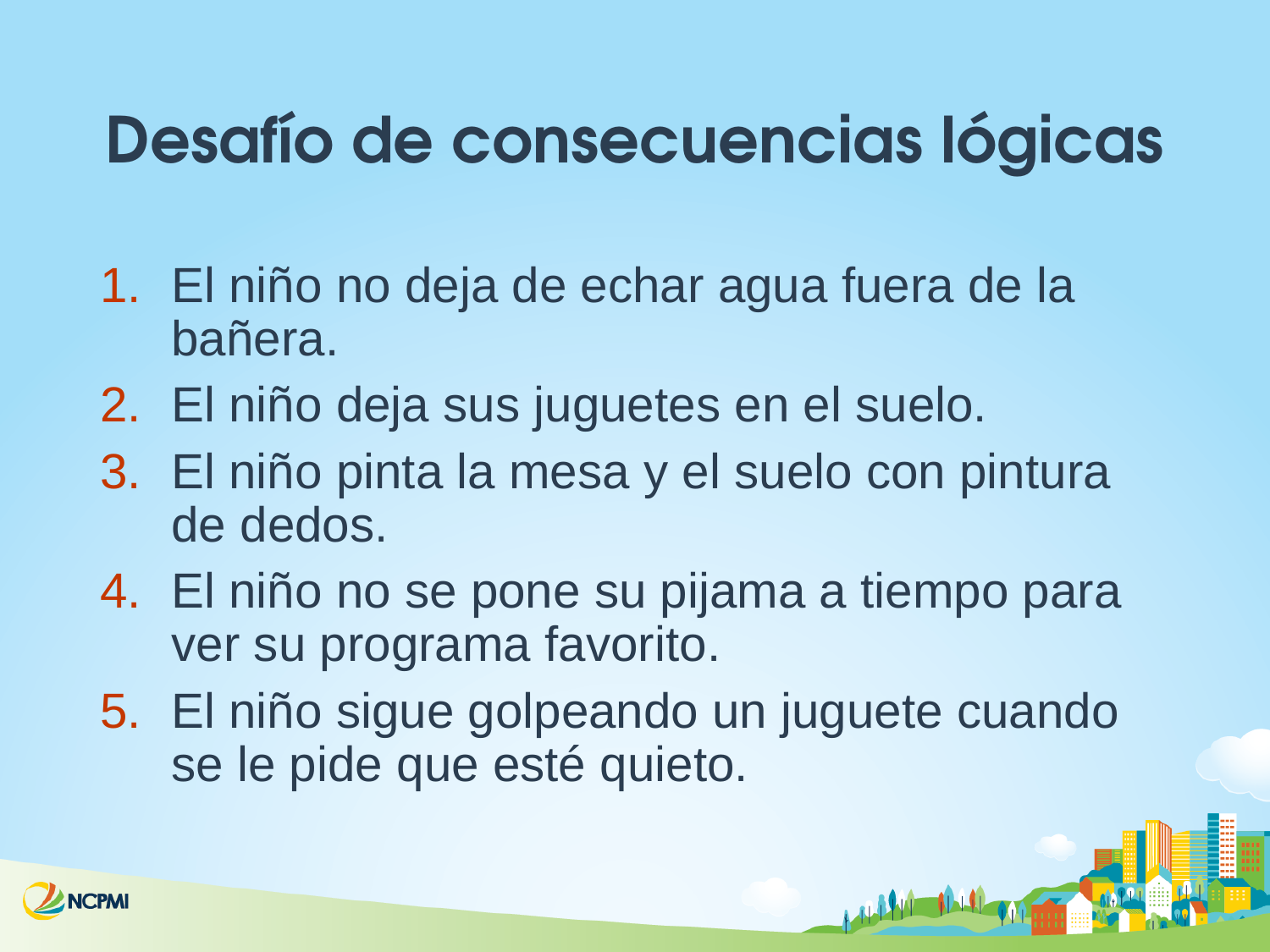

# Desafío de consecuencias lógicas
El niño no deja de echar agua fuera de la bañera.
El niño deja sus juguetes en el suelo.
El niño pinta la mesa y el suelo con pintura de dedos.
El niño no se pone su pijama a tiempo para ver su programa favorito.
El niño sigue golpeando un juguete cuando se le pide que esté quieto.